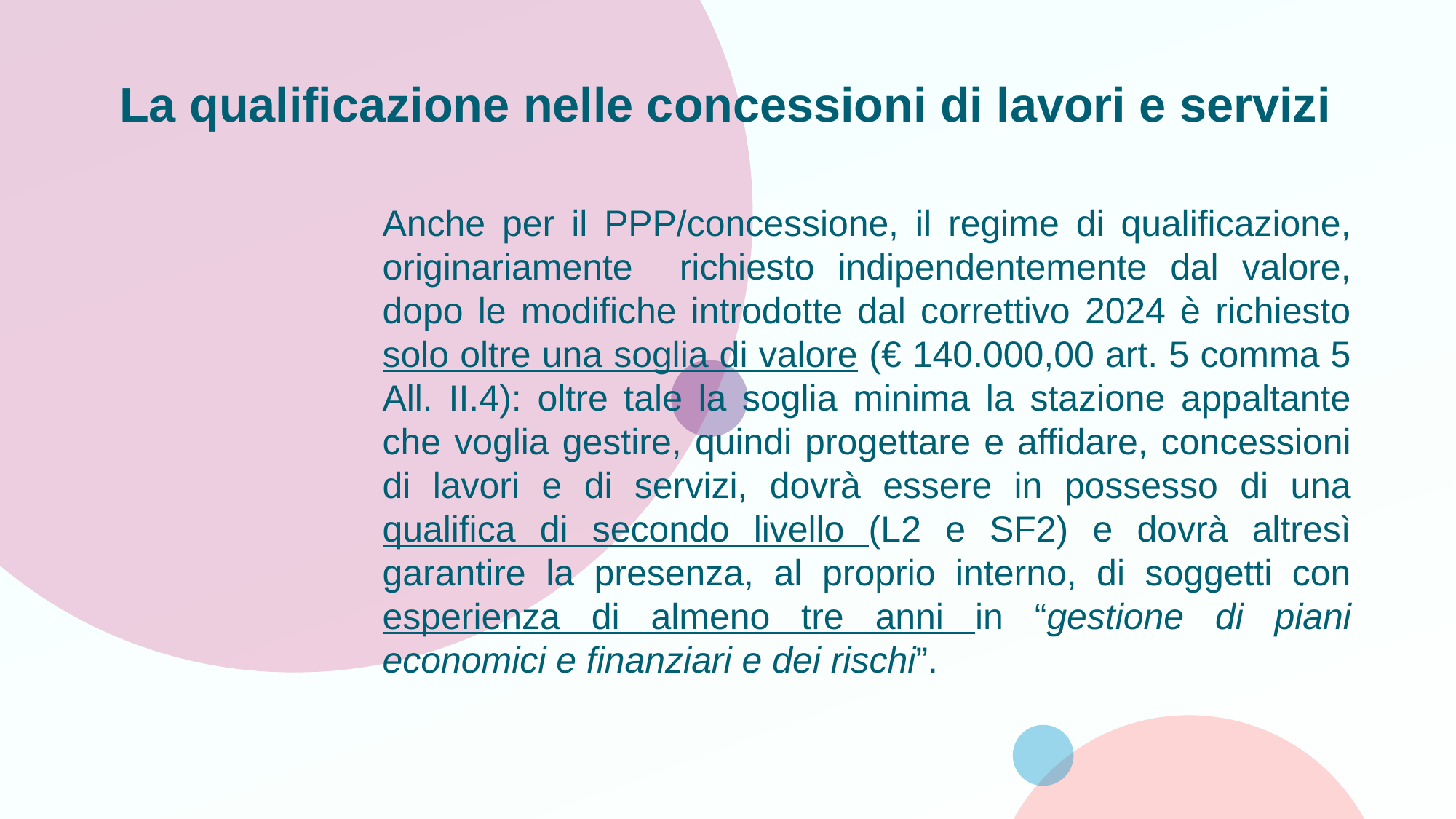

# La qualificazione nelle concessioni di lavori e servizi
Anche per il PPP/concessione, il regime di qualificazione, originariamente  richiesto indipendentemente dal valore, dopo le modifiche introdotte dal correttivo 2024 è richiesto solo oltre una soglia di valore (€ 140.000,00 art. 5 comma 5 All. II.4): oltre tale la soglia minima la stazione appaltante che voglia gestire, quindi progettare e affidare, concessioni di lavori e di servizi, dovrà essere in possesso di una qualifica di secondo livello (L2 e SF2) e dovrà altresì garantire la presenza, al proprio interno, di soggetti con esperienza di almeno tre anni in “gestione di piani economici e finanziari e dei rischi”.